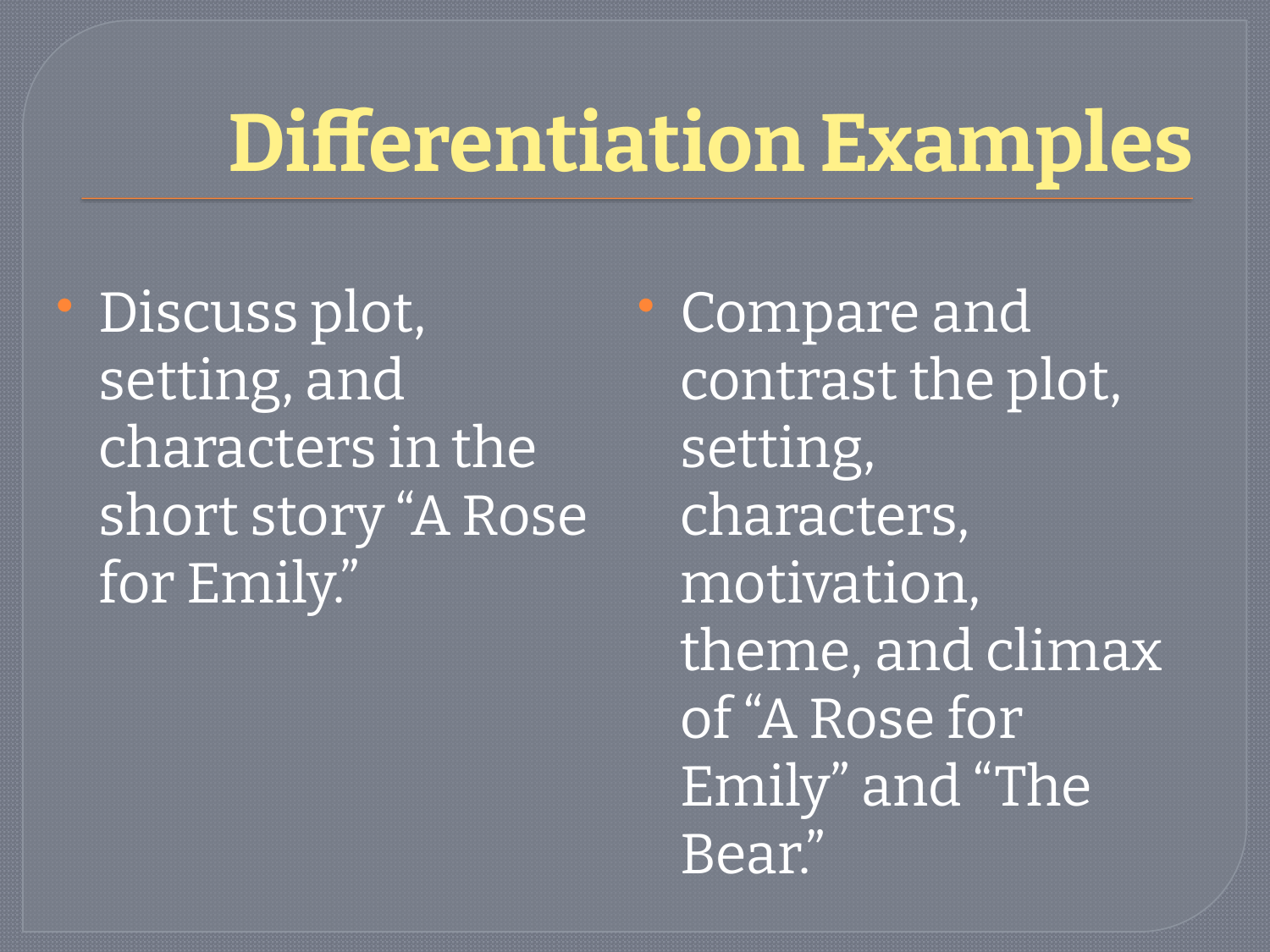

# Differentiation Examples
Discuss plot, setting, and characters in the short story “A Rose for Emily.”
Compare and contrast the plot, setting, characters, motivation, theme, and climax of “A Rose for Emily” and “The Bear.”